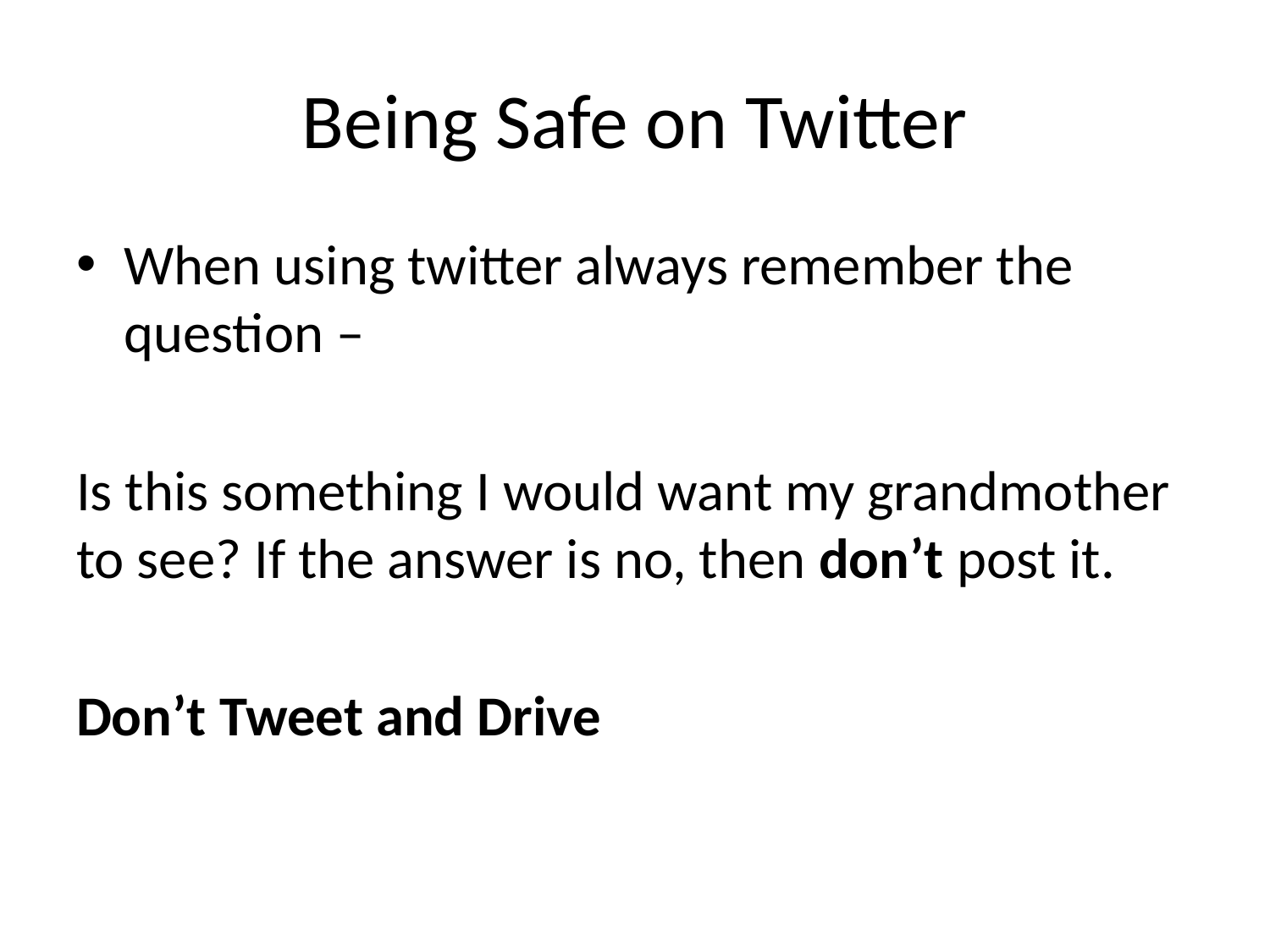

# Being Safe on Twitter
When using twitter always remember the question –

Is this something I would want my grandmother to see? If the answer is no, then don’t post it.

Don’t Tweet and Drive